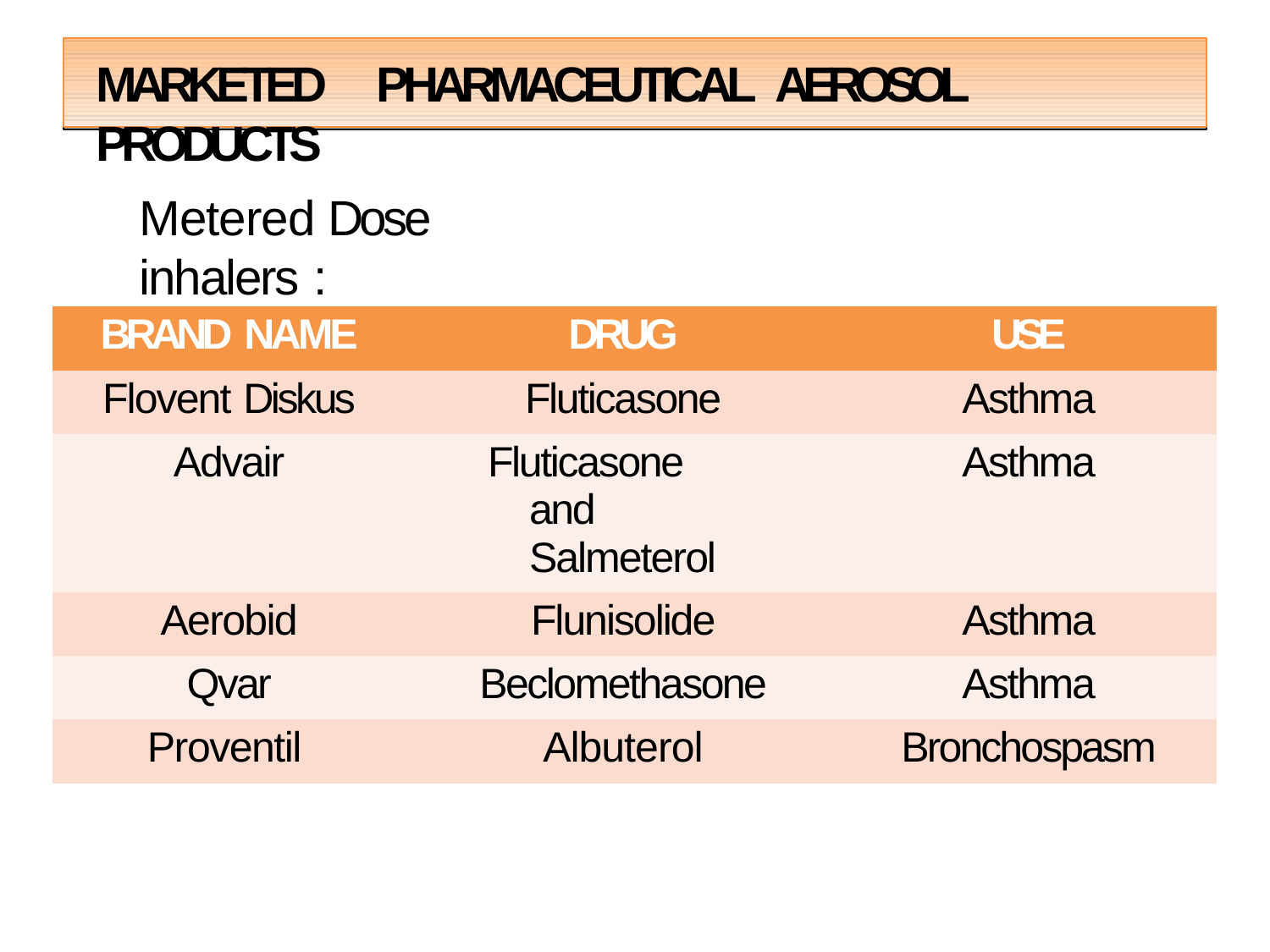

# MARKETED	PHARMACEUTICAL	AEROSOL	PRODUCTS
Metered Dose inhalers :
| BRAND NAME | DRUG | USE |
| --- | --- | --- |
| Flovent Diskus | Fluticasone | Asthma |
| Advair | Fluticasone and Salmeterol | Asthma |
| Aerobid | Flunisolide | Asthma |
| Qvar | Beclomethasone | Asthma |
| Proventil | Albuterol | Bronchospasm |